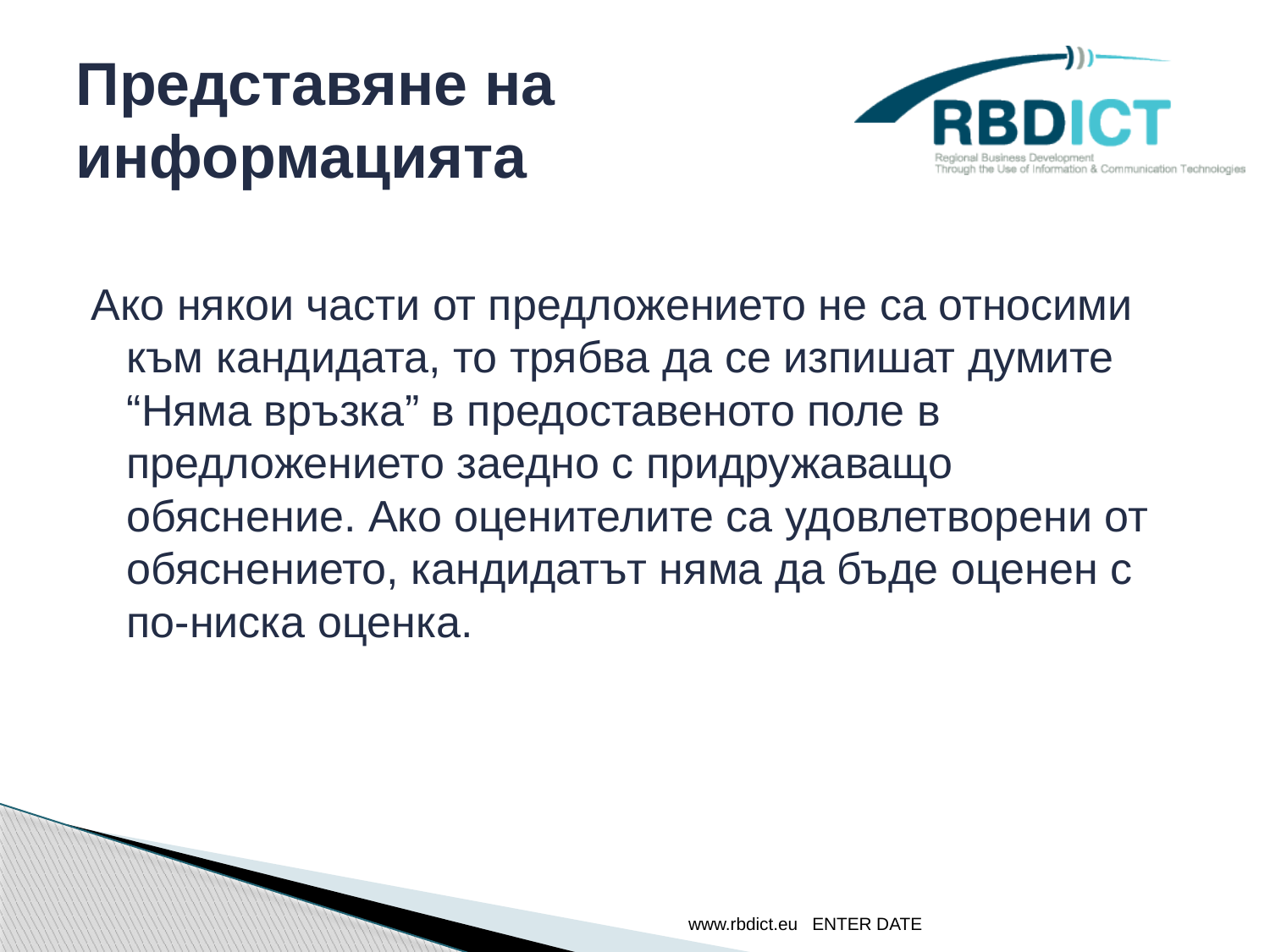

# Представяне на информацията

Ако някои части от предложението не са относими към кандидата, то трябва да се изпишат думите “Няма връзка” в предоставеното поле в предложението заедно с придружаващо обяснение. Ако оценителите са удовлетворени от обяснението, кандидатът няма да бъде оценен с по-ниска оценка.
www.rbdict.eu   ENTER DATE